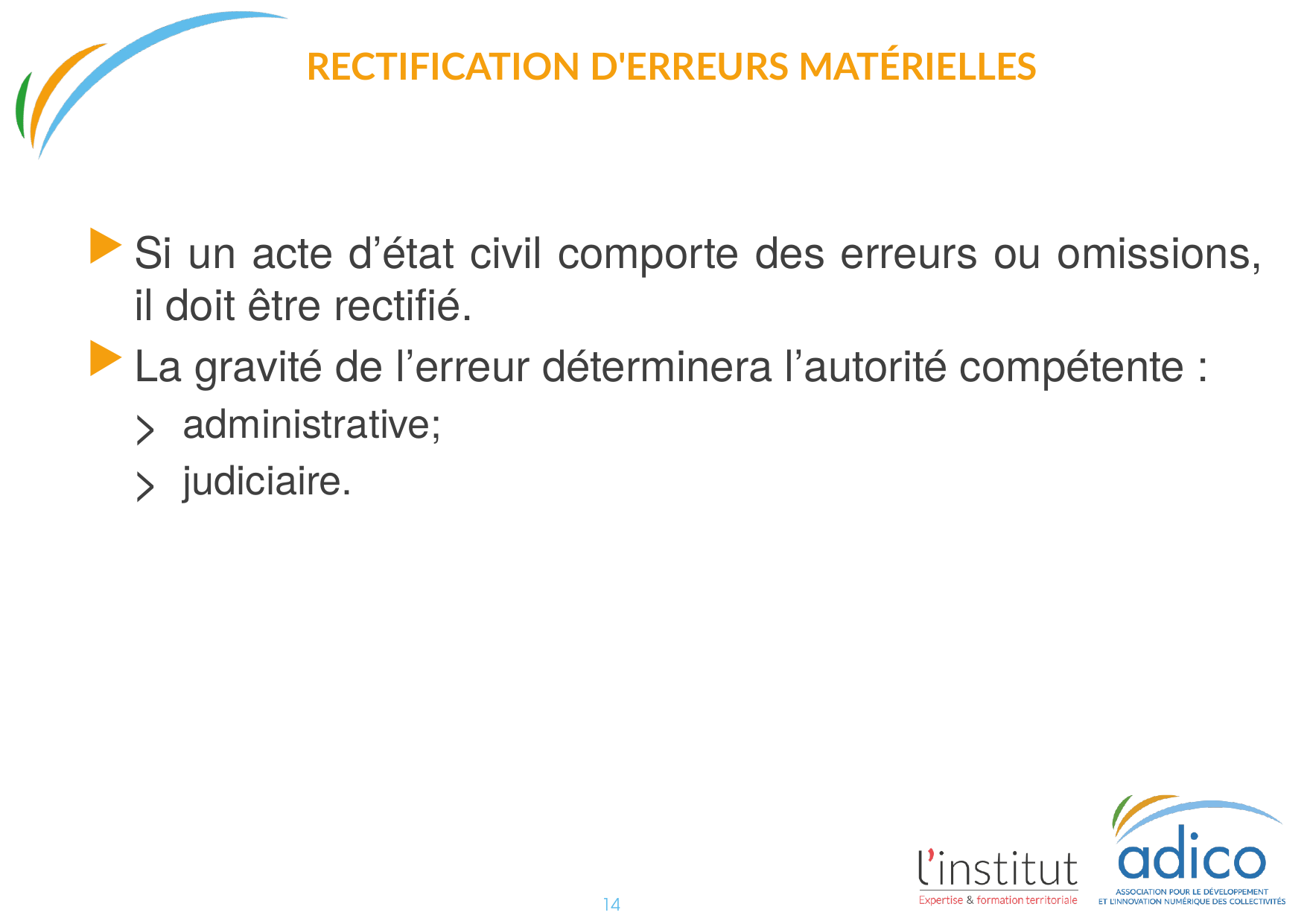

# RECTIFICATION D'Erreurs Matérielles

Si un acte d’état civil comporte des erreurs ou omissions, il doit être rectifié.
La gravité de l’erreur déterminera l’autorité compétente :
 administrative;
 judiciaire.